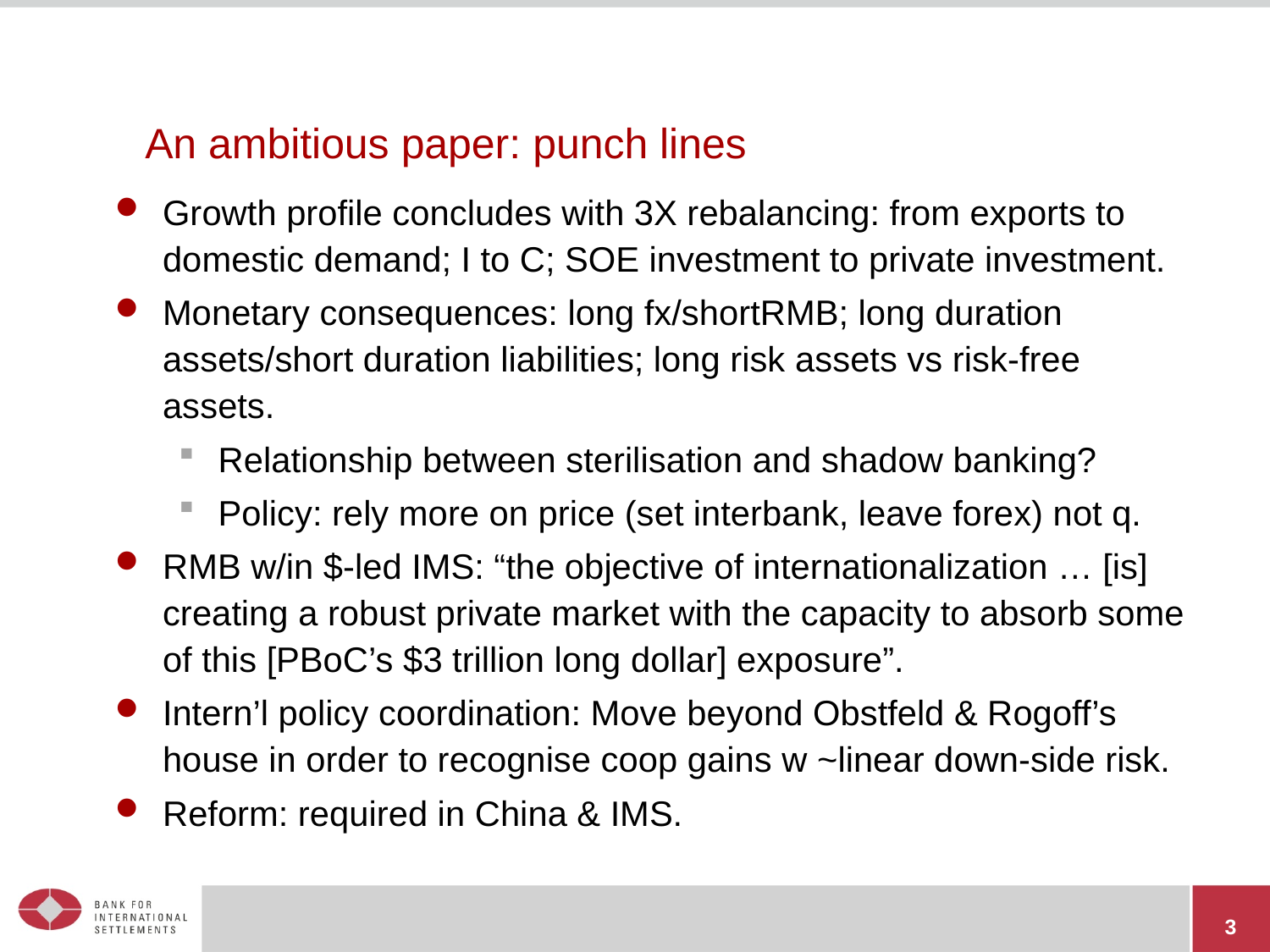

# An ambitious paper: punch lines
Growth profile concludes with 3X rebalancing: from exports to domestic demand; I to C; SOE investment to private investment.
Monetary consequences: long fx/shortRMB; long duration assets/short duration liabilities; long risk assets vs risk-free assets.
Relationship between sterilisation and shadow banking?
Policy: rely more on price (set interbank, leave forex) not q.
RMB w/in $-led IMS: “the objective of internationalization … [is] creating a robust private market with the capacity to absorb some of this [PBoC’s $3 trillion long dollar] exposure”.
Intern’l policy coordination: Move beyond Obstfeld & Rogoff’s house in order to recognise coop gains w ~linear down-side risk.
Reform: required in China & IMS.

3